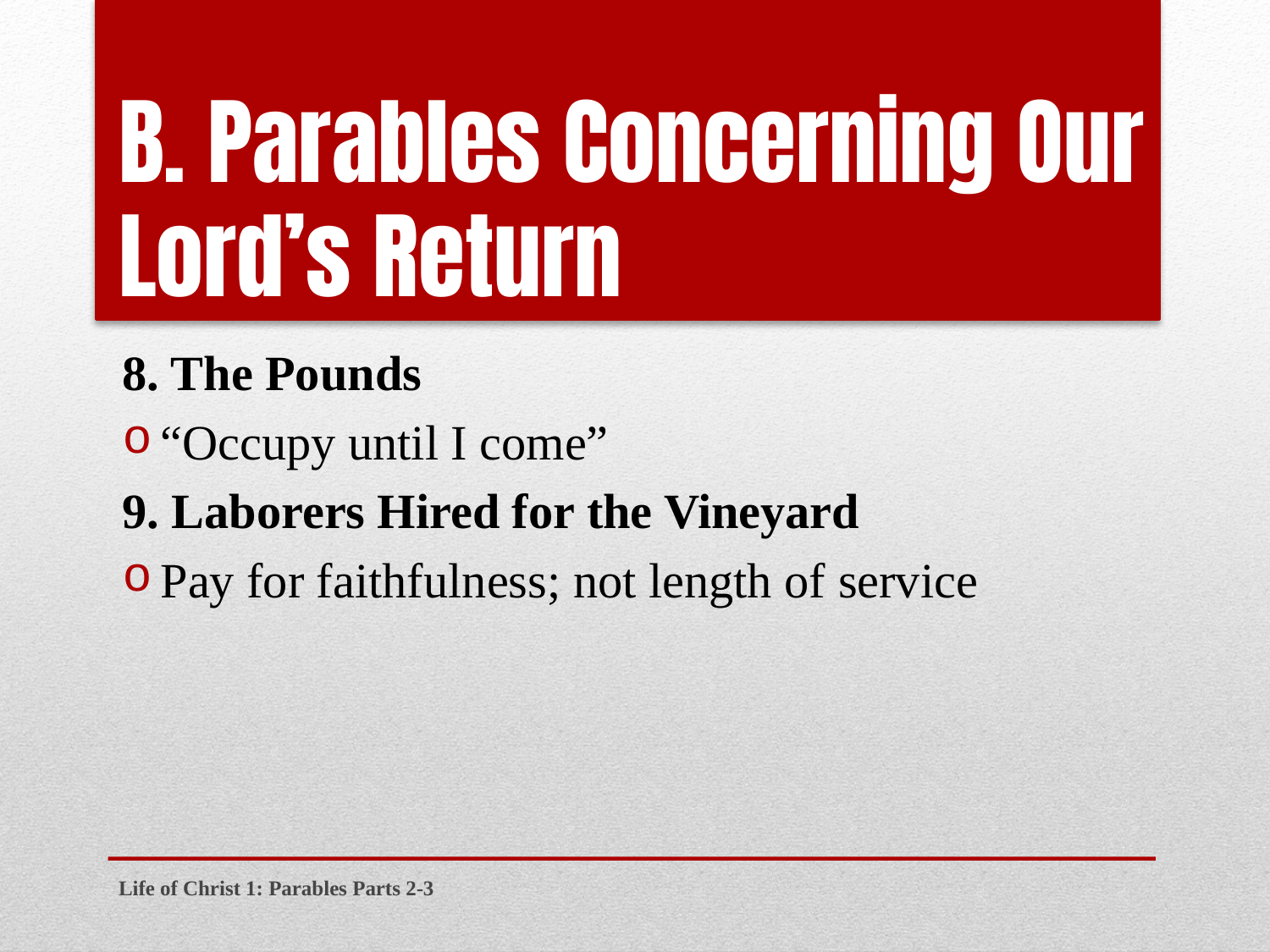

# B. Parables Concerning Our Lord’s Return
8. The Pounds
“Occupy until I come”
9. Laborers Hired for the Vineyard
Pay for faithfulness; not length of service

Life of Christ 1: Parables Parts 2-3